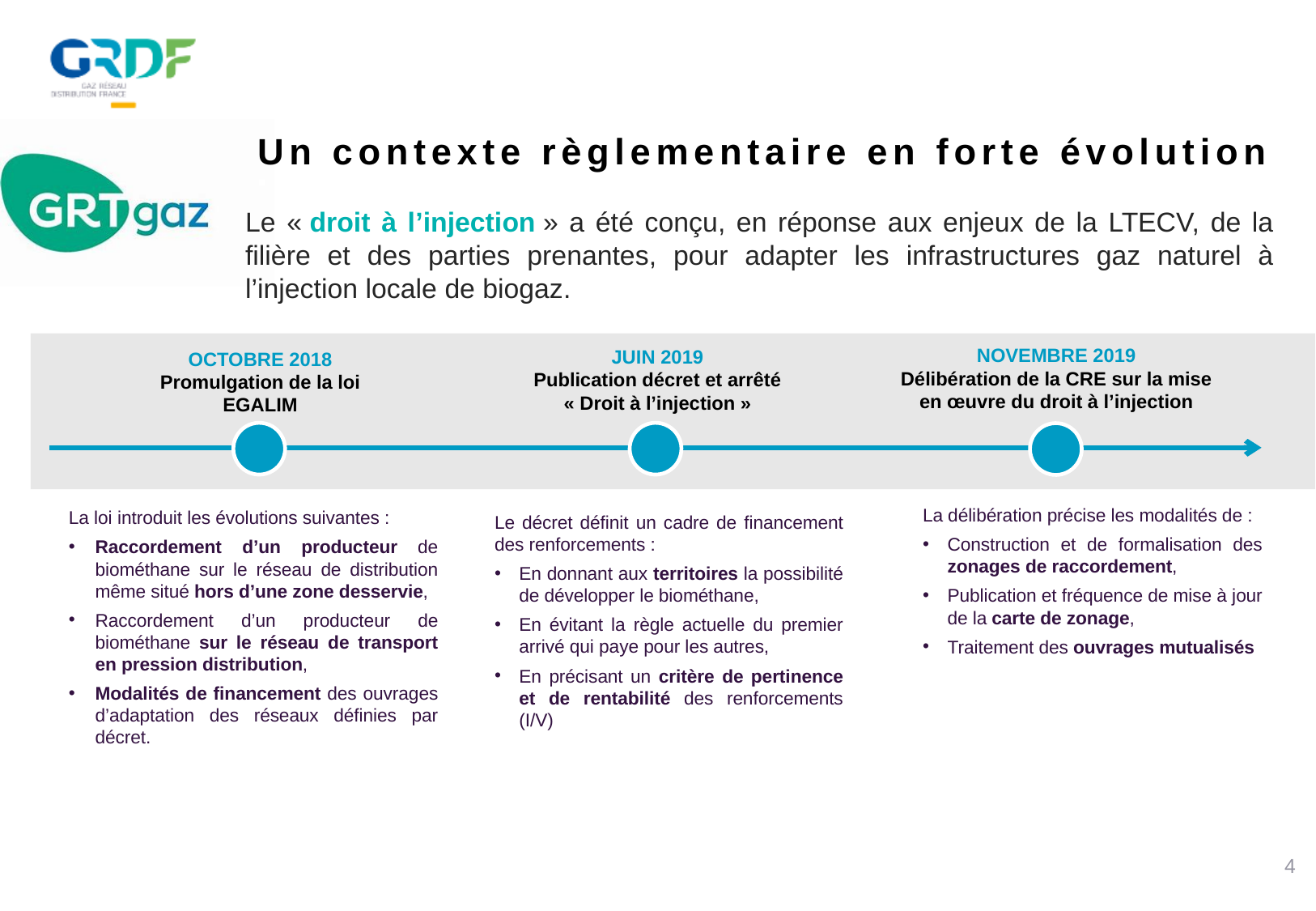

Un contexte règlementaire en forte évolution
Le « droit à l’injection » a été conçu, en réponse aux enjeux de la LTECV, de la filière et des parties prenantes, pour adapter les infrastructures gaz naturel à l’injection locale de biogaz.

NOVEMBRE 2019
Délibération de la CRE sur la mise en œuvre du droit à l’injection
JUIN 2019
Publication décret et arrêté « Droit à l’injection »
OCTOBRE 2018
Promulgation de la loi EGALIM

La délibération précise les modalités de :
Construction et de formalisation des zonages de raccordement,
Publication et fréquence de mise à jour de la carte de zonage,
Traitement des ouvrages mutualisés
La loi introduit les évolutions suivantes :
Raccordement d’un producteur de biométhane sur le réseau de distribution même situé hors d’une zone desservie,
Raccordement d’un producteur de biométhane sur le réseau de transport en pression distribution,
Modalités de financement des ouvrages d’adaptation des réseaux définies par décret.
Le décret définit un cadre de financement des renforcements :
En donnant aux territoires la possibilité de développer le biométhane,
En évitant la règle actuelle du premier arrivé qui paye pour les autres,
En précisant un critère de pertinence et de rentabilité des renforcements (I/V)
4